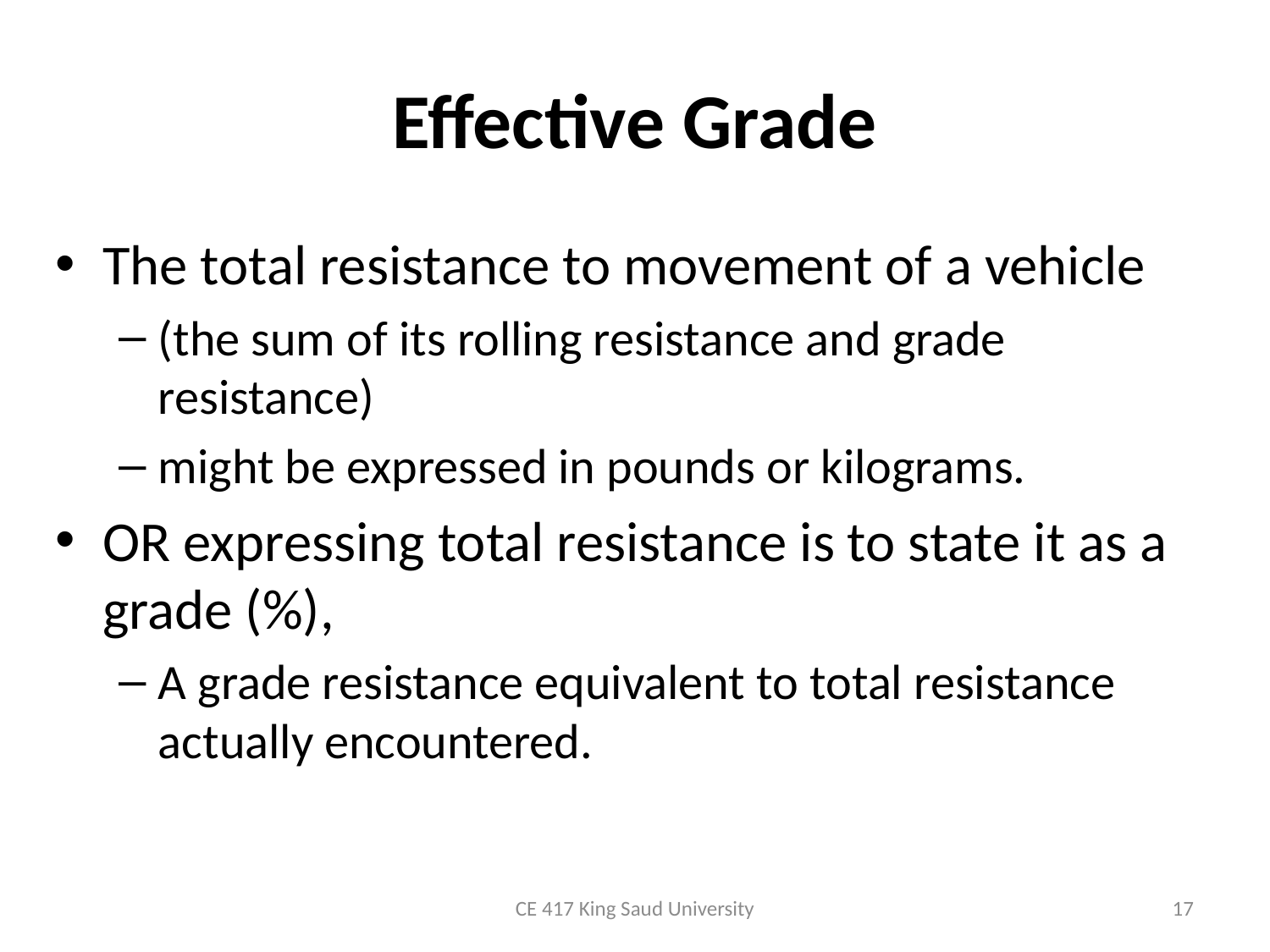

# Effective Grade
The total resistance to movement of a vehicle
(the sum of its rolling resistance and grade resistance)
might be expressed in pounds or kilograms.
OR expressing total resistance is to state it as a grade (%),
A grade resistance equivalent to total resistance actually encountered.

CE 417 King Saud University
17